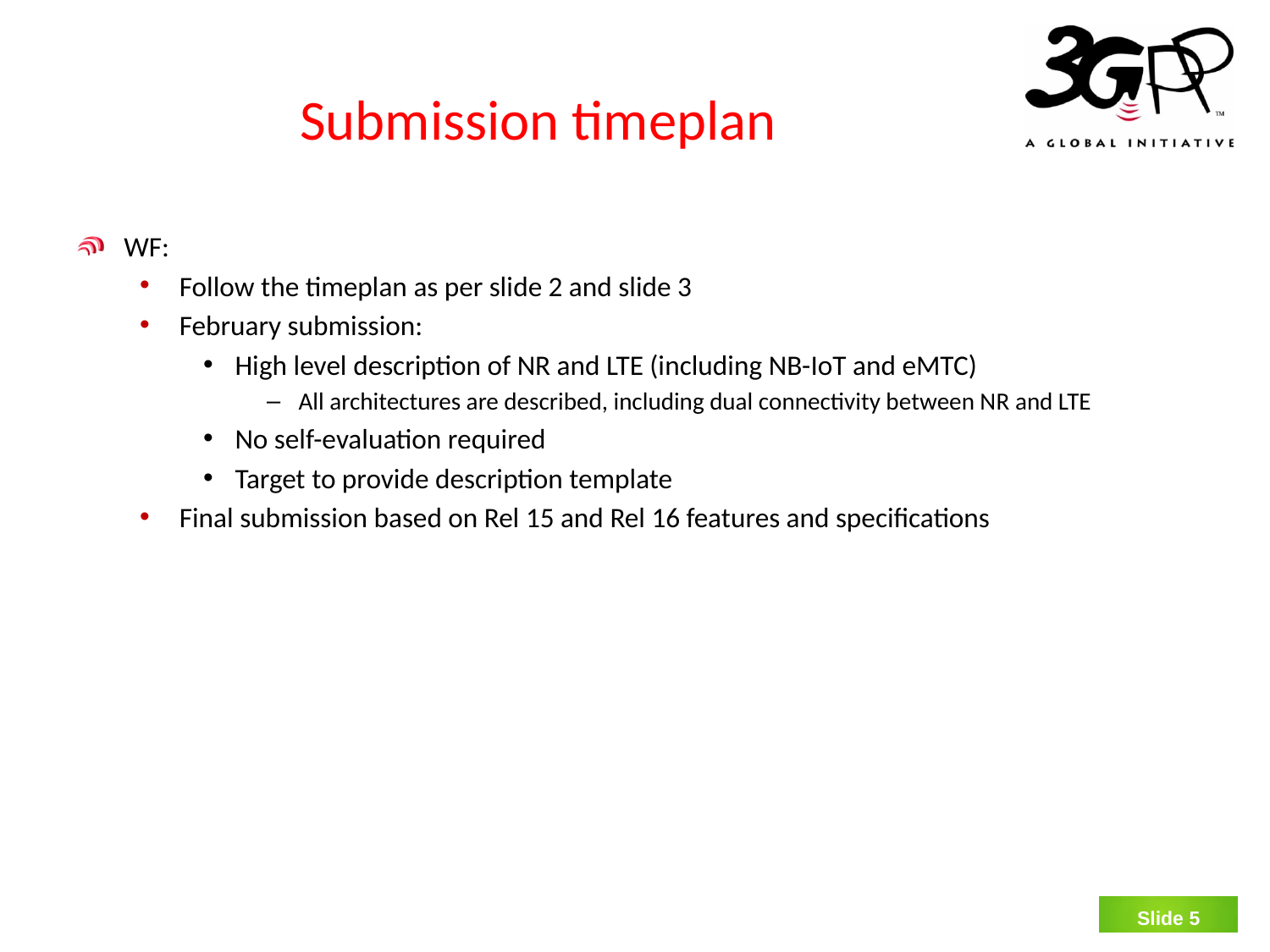

# Submission timeplan
WF:
Follow the timeplan as per slide 2 and slide 3
February submission:
High level description of NR and LTE (including NB-IoT and eMTC)
All architectures are described, including dual connectivity between NR and LTE
No self-evaluation required
Target to provide description template
Final submission based on Rel 15 and Rel 16 features and specifications

Slide 5